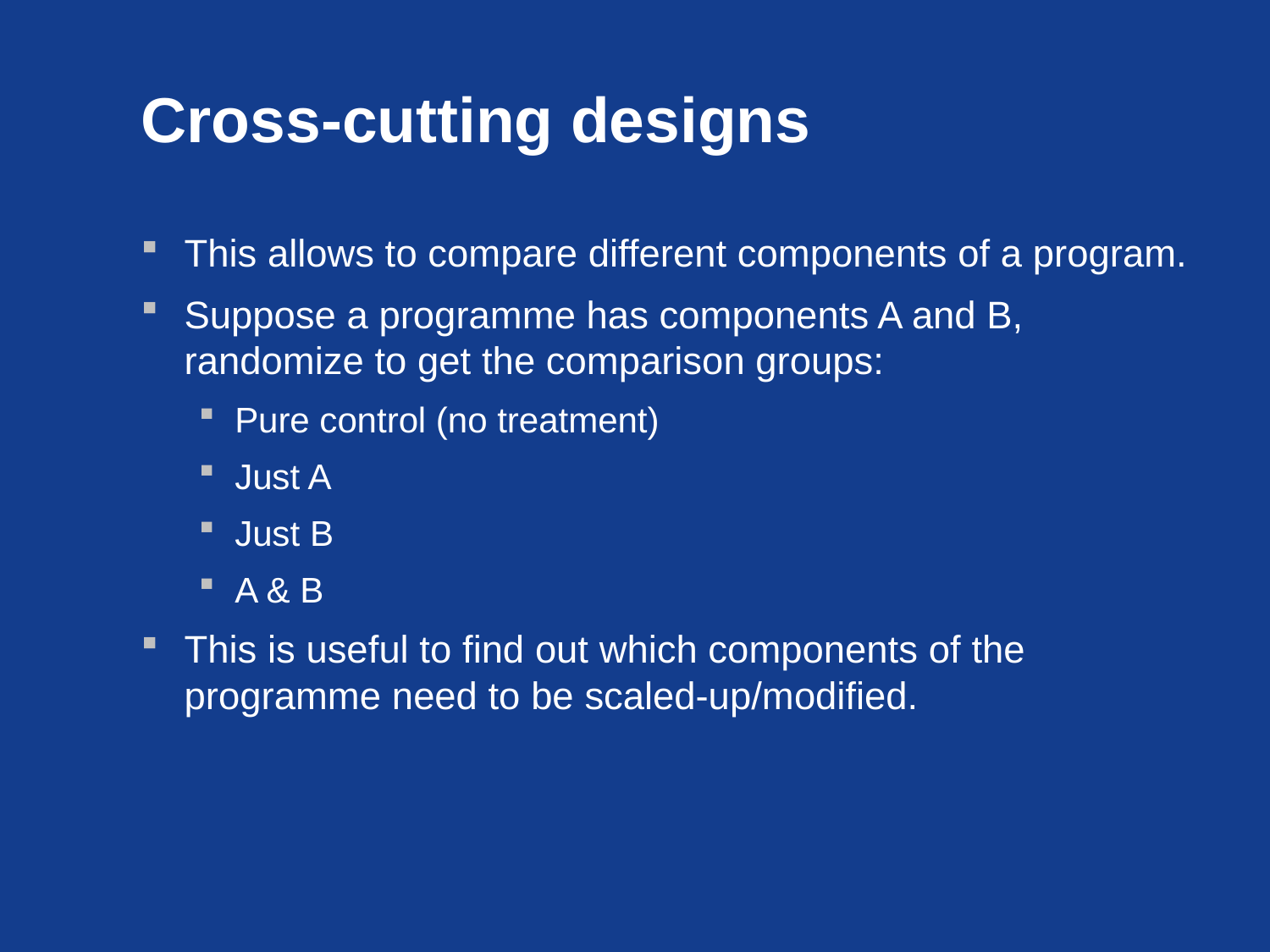

# Cross-cutting designs
This allows to compare different components of a program.
Suppose a programme has components A and B, randomize to get the comparison groups:
Pure control (no treatment)
Just A
Just B
A & B
This is useful to find out which components of the programme need to be scaled-up/modified.